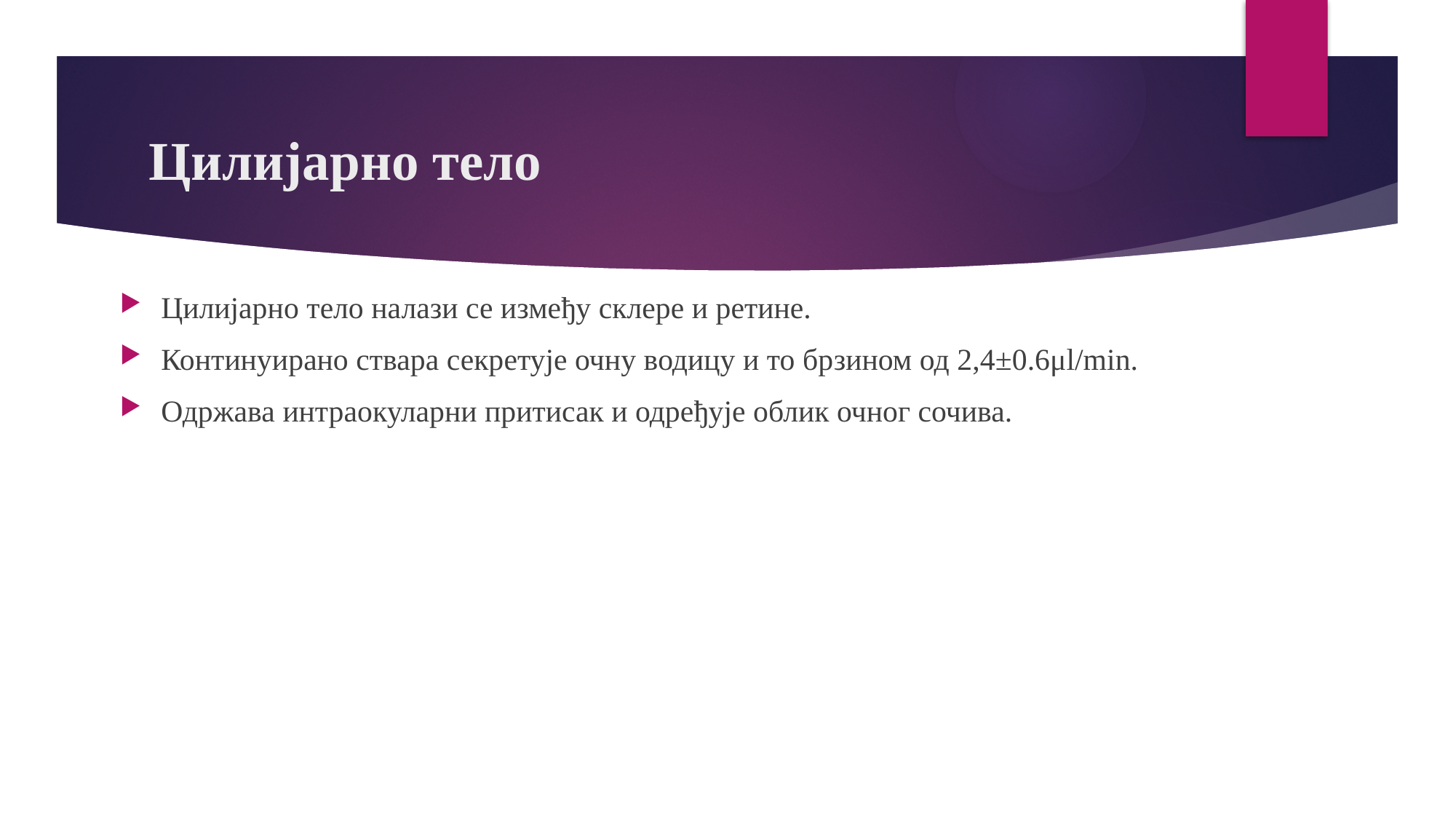

# Цилијарно тело
Цилијарно тело налази се између склере и ретине.
Континуирано ствара секретује очну водицу и то брзином од 2,4±0.6μl/min.
Одржава интраокуларни притисак и одређује облик очног сочива.